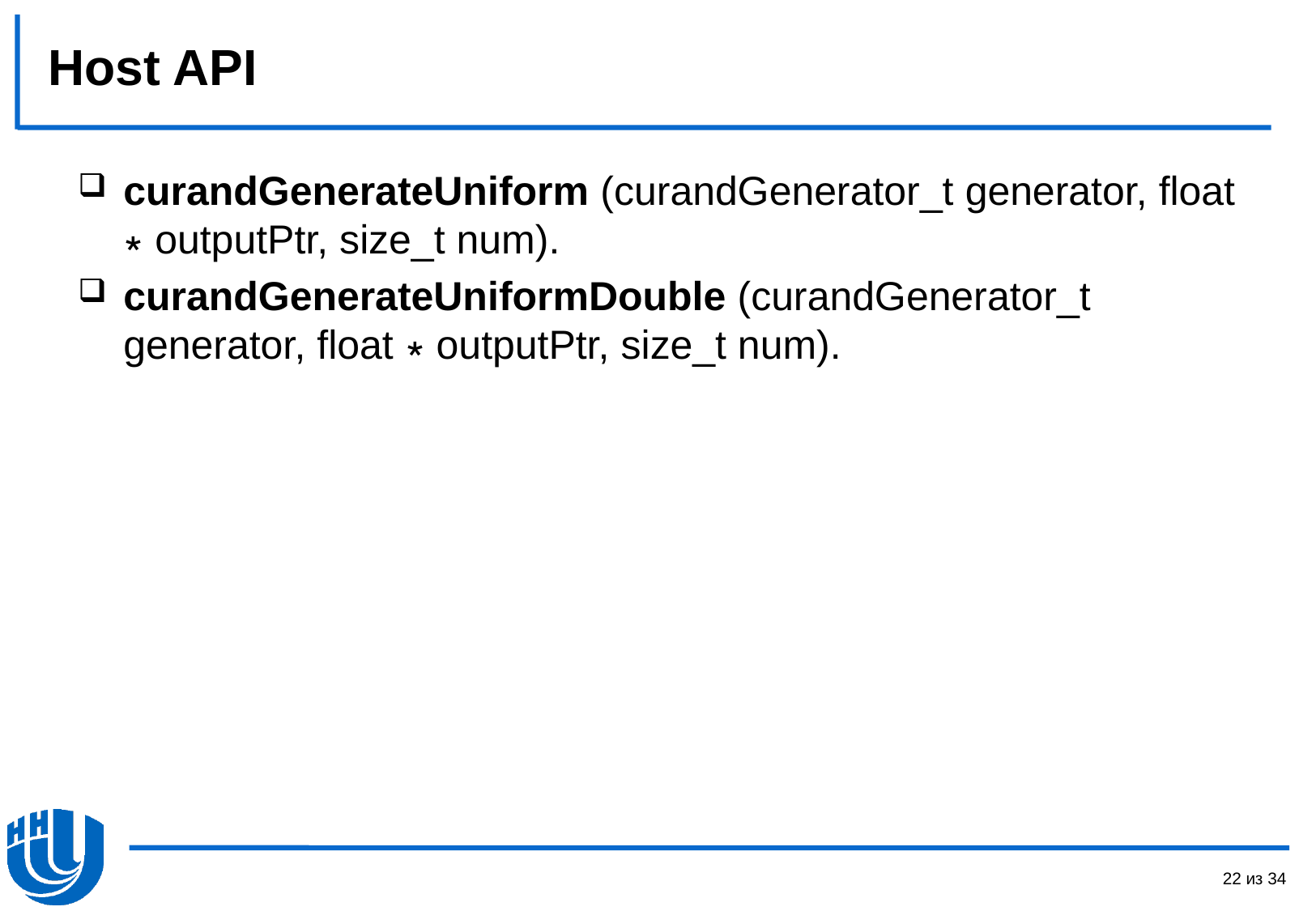

# Host API
curandGenerateUniform (curandGenerator_t generator, float ∗ outputPtr, size_t num).
curandGenerateUniformDouble (curandGenerator_t generator, float ∗ outputPtr, size_t num).

22